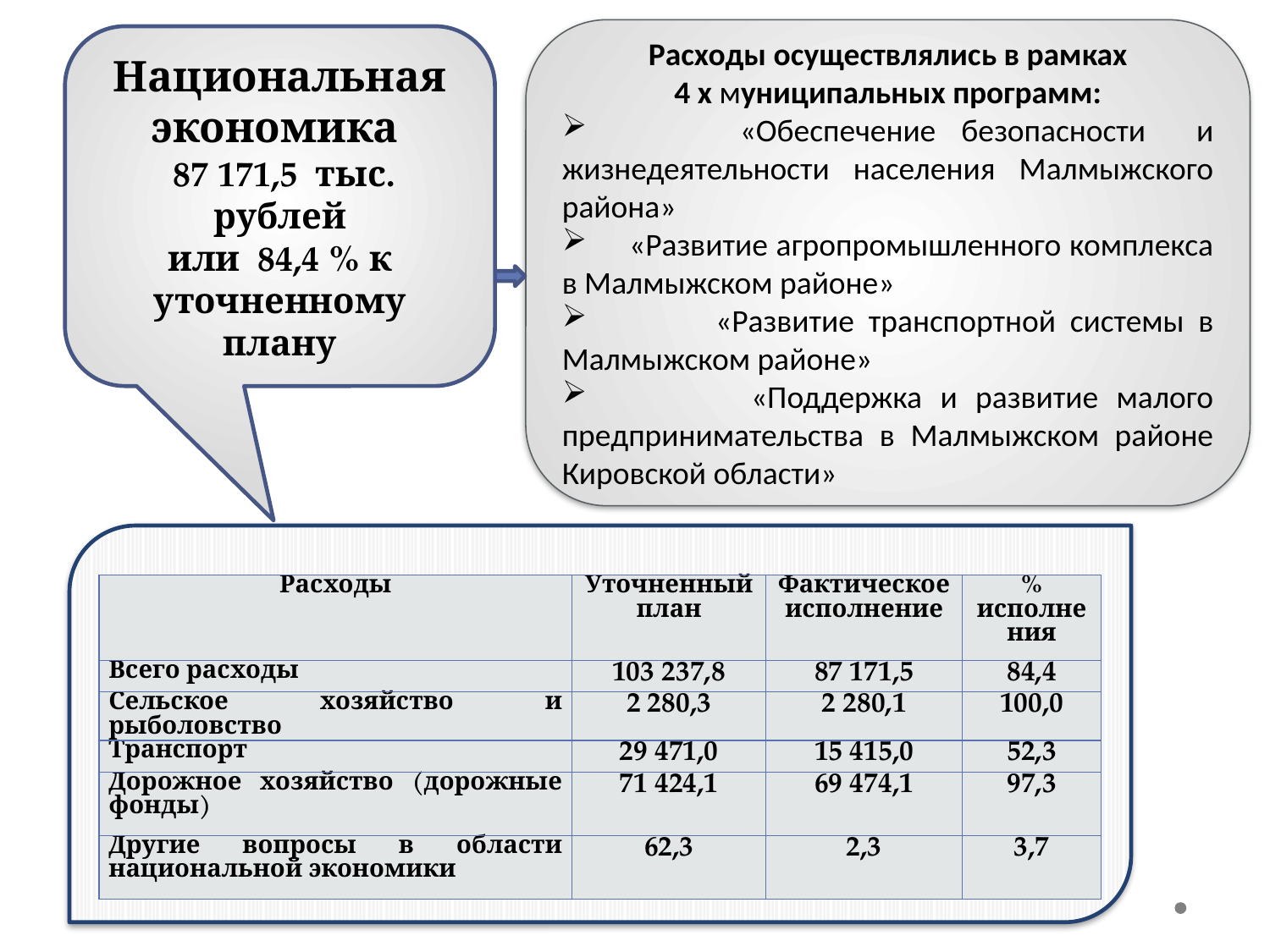

Расходы осуществлялись в рамках
 4 х муниципальных программ:
      «Обеспечение безопасности  и жизнедеятельности населения Малмыжского района»
     «Развитие агропромышленного комплекса в Малмыжском районе»
         «Развитие транспортной системы в Малмыжском районе»
         «Поддержка и развитие малого предпринимательства в Малмыжском районе Кировской области»
Национальная экономика
 87 171,5  тыс. рублей
или  84,4 % к уточненному плану

| Расходы | Уточненный план | Фактическое исполнение | % исполнения |
| --- | --- | --- | --- |
| Всего расходы | 103 237,8 | 87 171,5 | 84,4 |
| Сельское хозяйство и рыболовство | 2 280,3 | 2 280,1 | 100,0 |
| Транспорт | 29 471,0 | 15 415,0 | 52,3 |
| Дорожное хозяйство (дорожные фонды) | 71 424,1 | 69 474,1 | 97,3 |
| Другие вопросы в области национальной экономики | 62,3 | 2,3 | 3,7 |